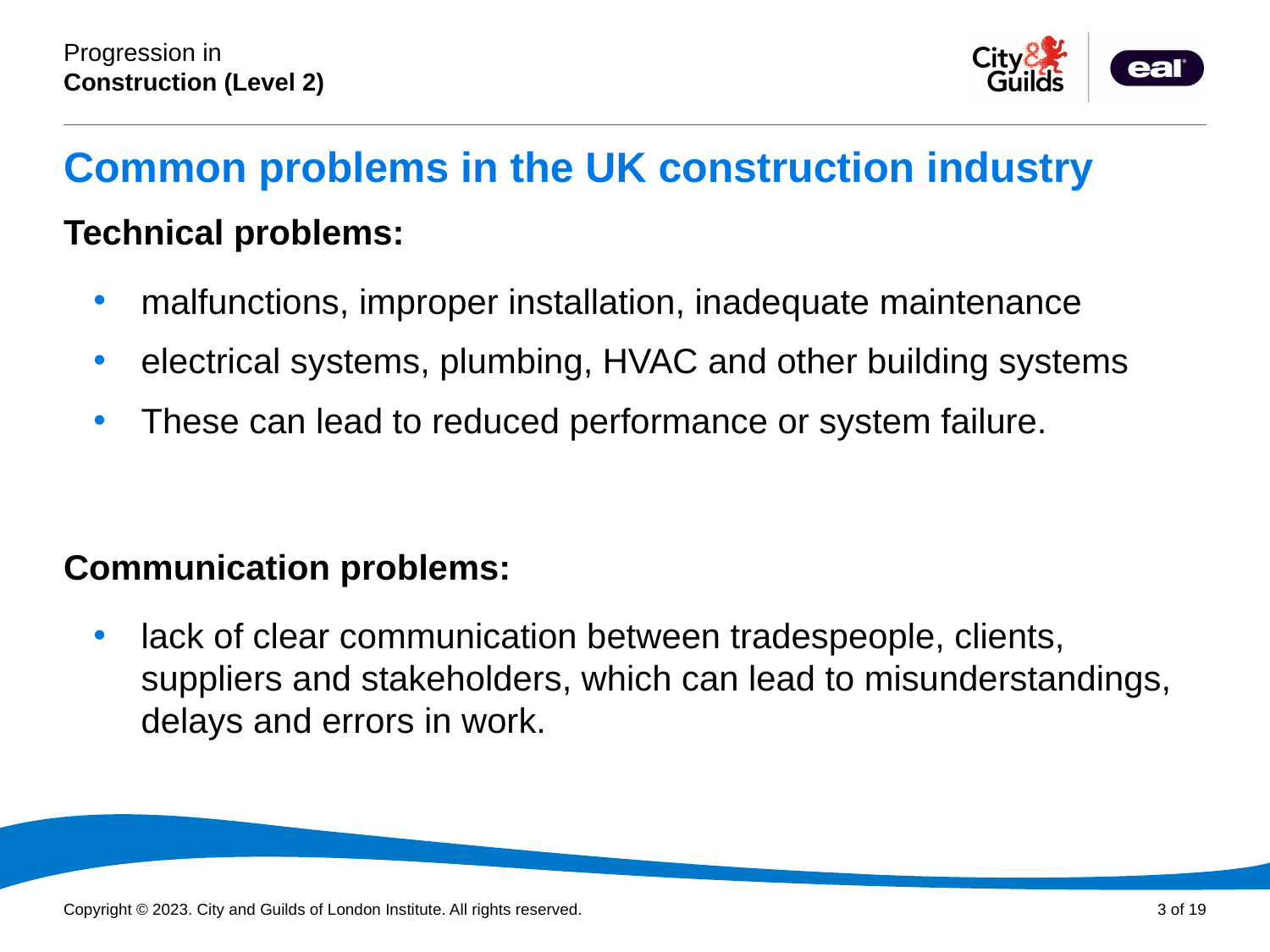

# Common problems in the UK construction industry
Technical problems:
malfunctions, improper installation, inadequate maintenance
electrical systems, plumbing, HVAC and other building systems
These can lead to reduced performance or system failure.

Communication problems:
lack of clear communication between tradespeople, clients, suppliers and stakeholders, which can lead to misunderstandings, delays and errors in work.